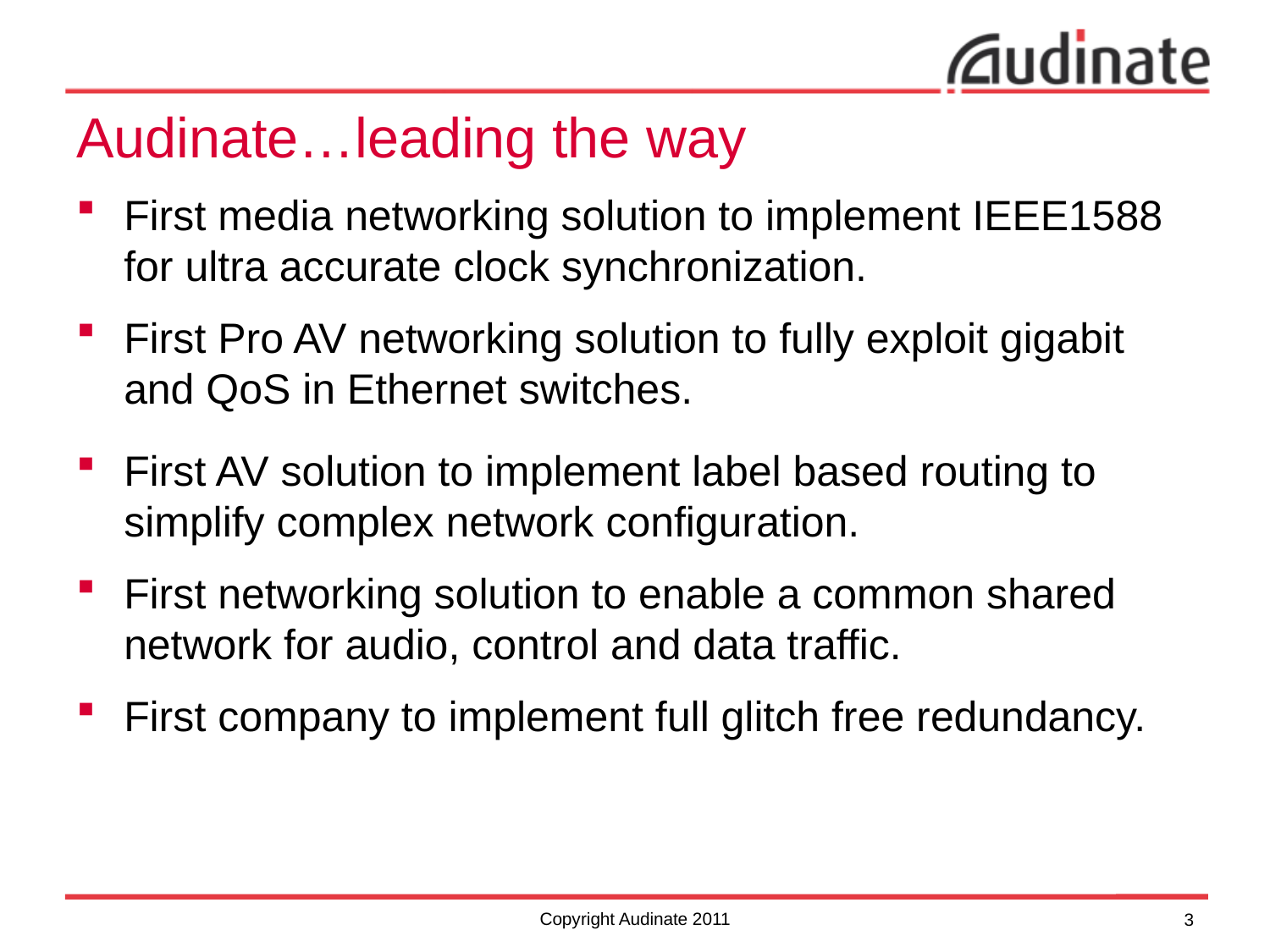

# Audinate…leading the way
First media networking solution to implement IEEE1588 for ultra accurate clock synchronization.
First Pro AV networking solution to fully exploit gigabit and QoS in Ethernet switches.
First AV solution to implement label based routing to simplify complex network configuration.
First networking solution to enable a common shared network for audio, control and data traffic.
First company to implement full glitch free redundancy.
Copyright Audinate 2011
3